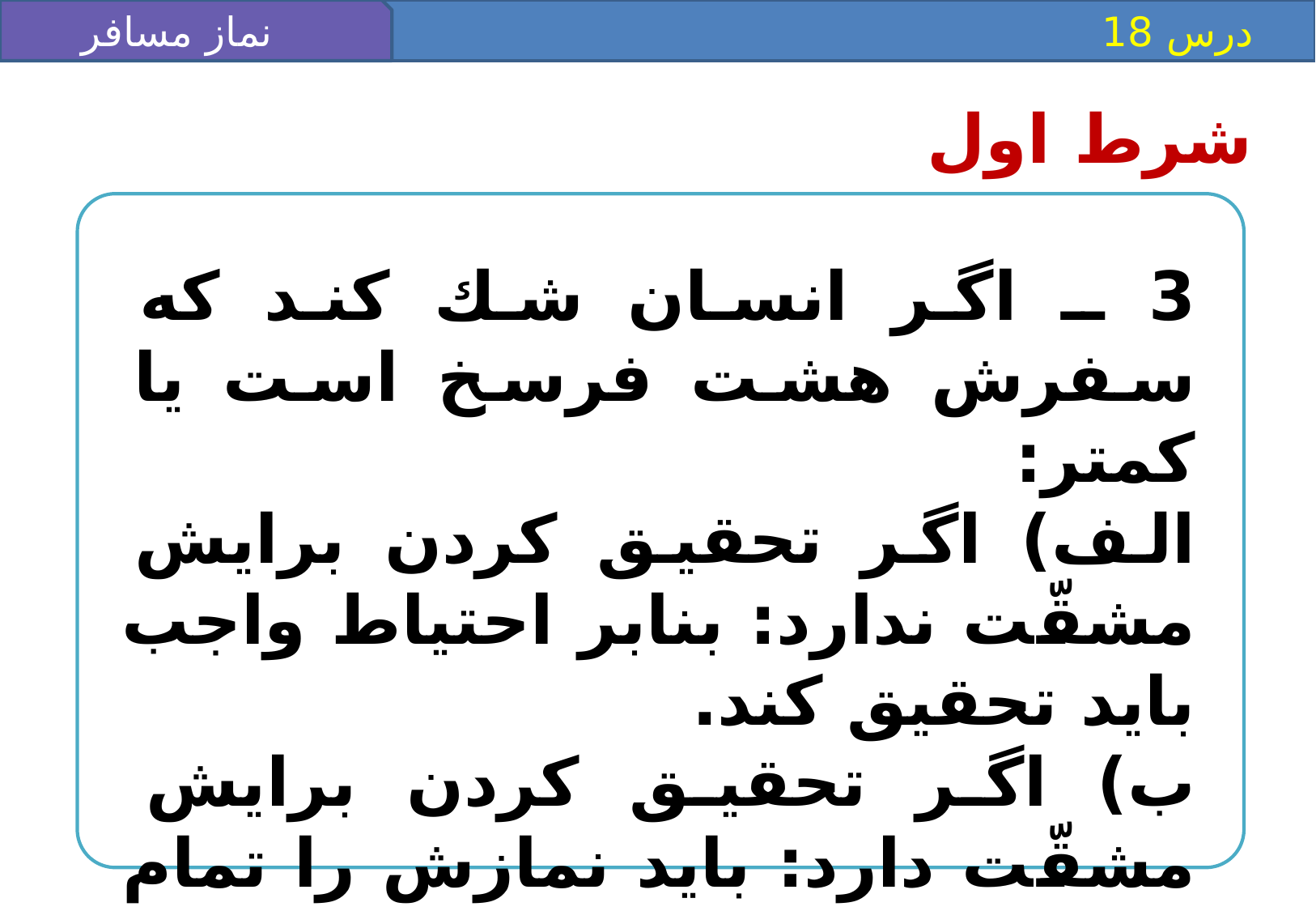

نماز مسافر (1)
 درس 18
شرط اول

3 ـ اگر انسان شك كند كه سفرش هشت فرسخ است يا كمتر:
الف) اگر تحقيق كردن برايش مشقّت ندارد: بنابر احتياط واجب بايد تحقيق كند.
ب) اگر تحقيق كردن برايش مشقّت دارد: بايد نمازش را تمام بخواند.